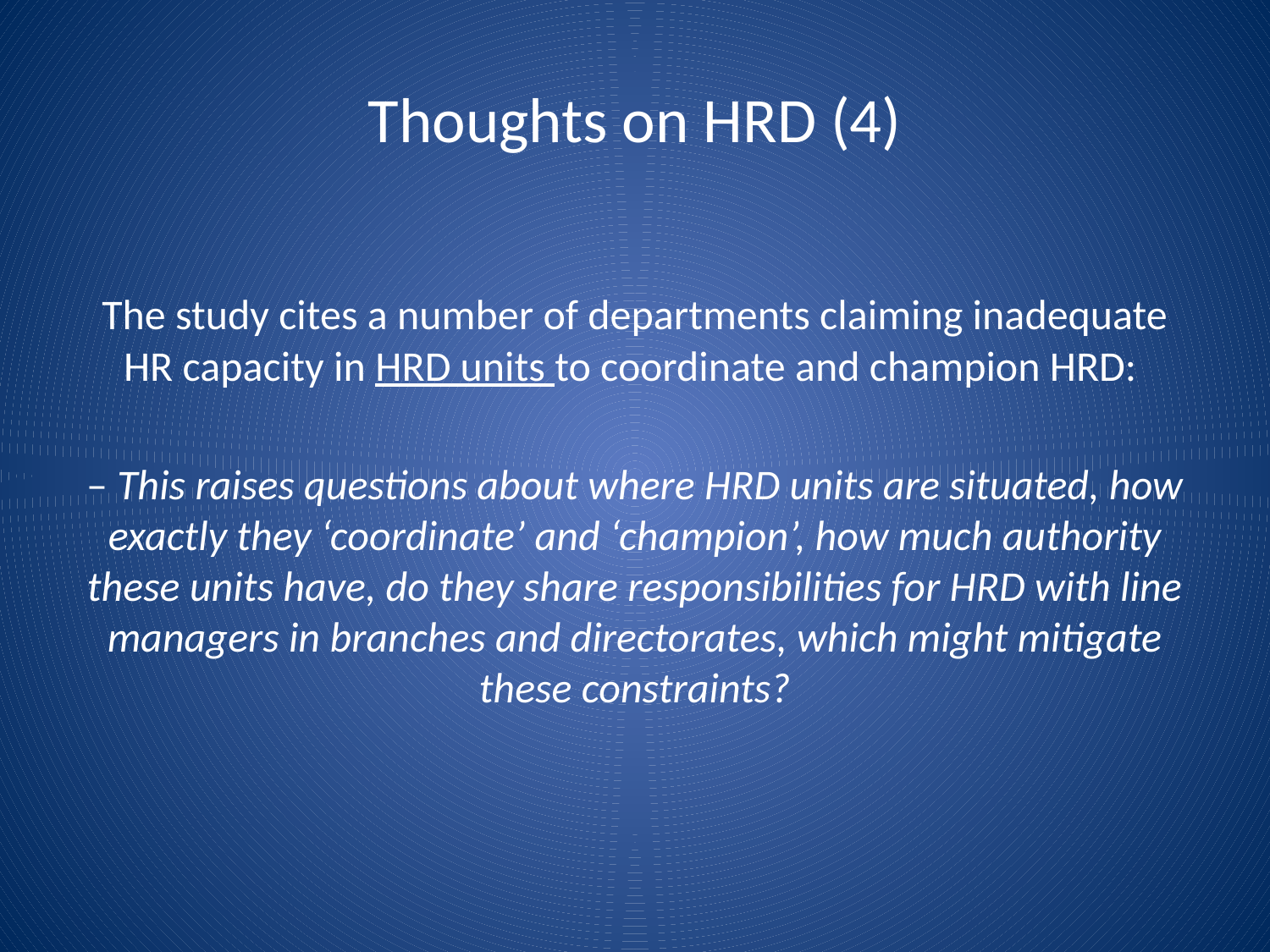

# Thoughts on HRD (4)

The study cites a number of departments claiming inadequate HR capacity in HRD units to coordinate and champion HRD:

– This raises questions about where HRD units are situated, how exactly they ‘coordinate’ and ‘champion’, how much authority these units have, do they share responsibilities for HRD with line managers in branches and directorates, which might mitigate these constraints?